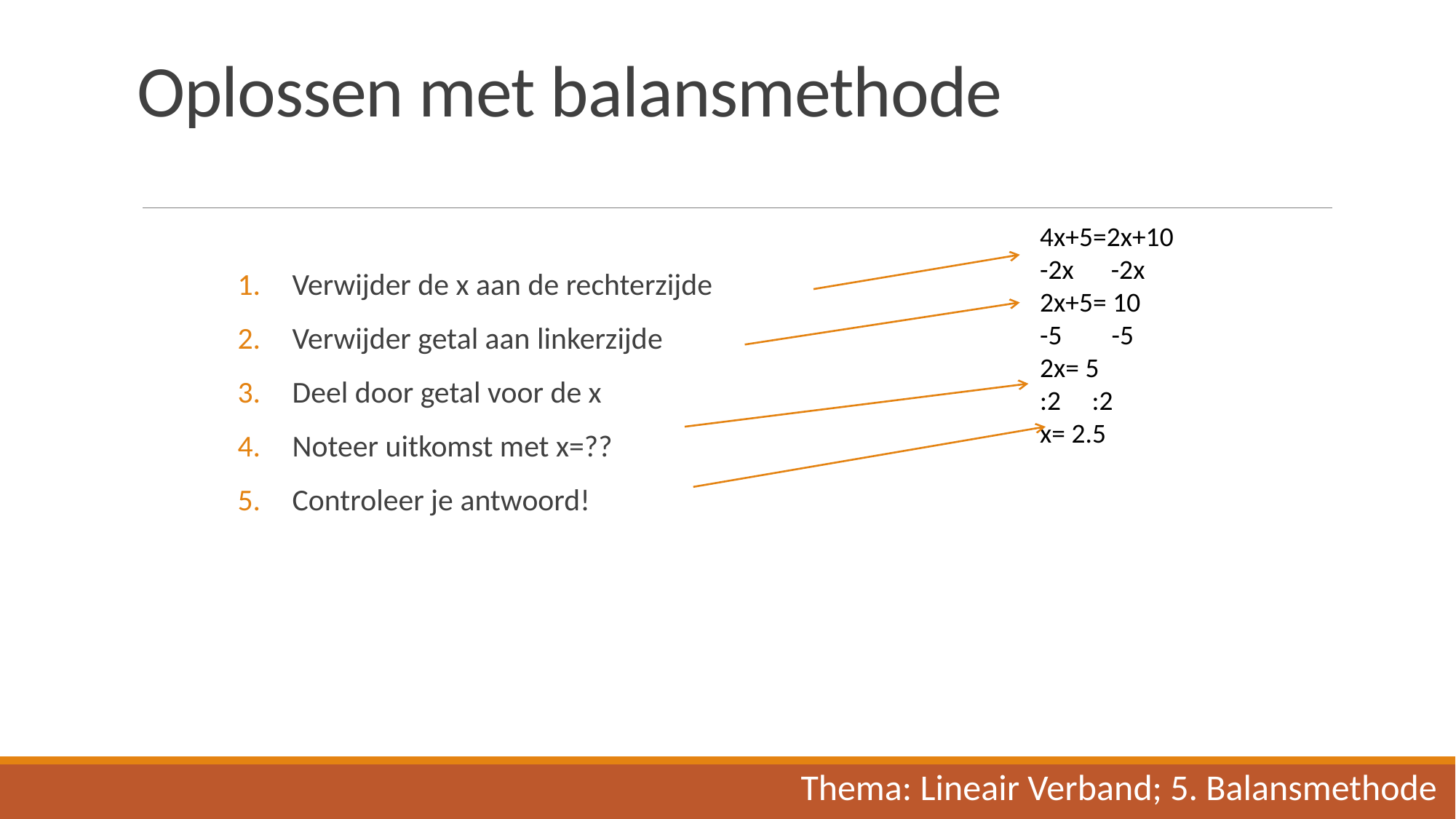

# Oplossen met balansmethode
4x+5=2x+10
-2x      -2x
2x+5= 10
-5        -5
2x= 5
:2     :2
x= 2.5
Verwijder de x aan de rechterzijde
Verwijder getal aan linkerzijde
Deel door getal voor de x
Noteer uitkomst met x=??
Controleer je antwoord!
Thema: Lineair Verband; 5. Balansmethode